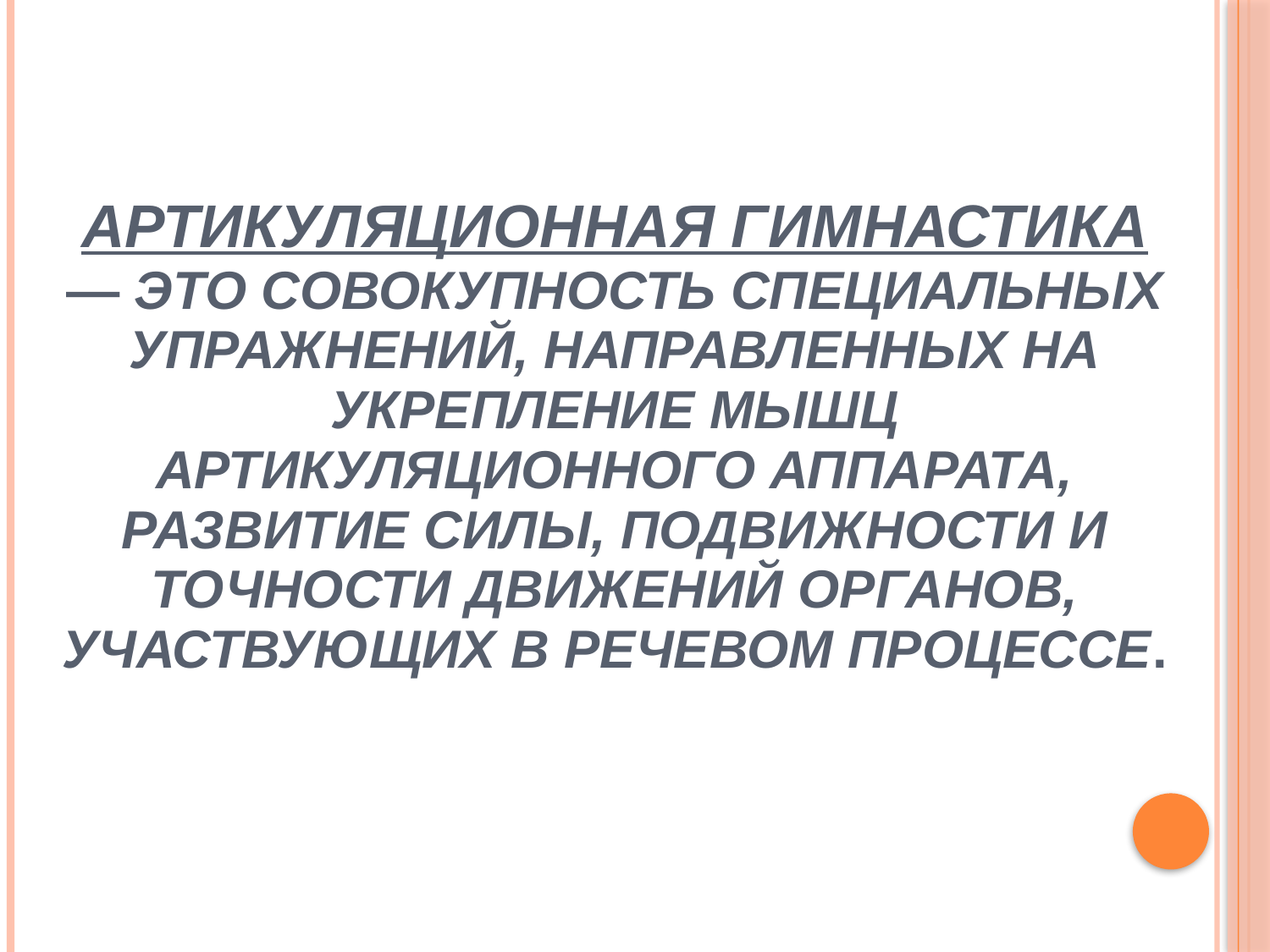

# Артикуляционная гимнастика — это совокупность специальных упражнений, направленных на укрепление мышц артикуляционного аппарата, развитие силы, подвижности и точности движений органов, участвующих в речевом процессе.